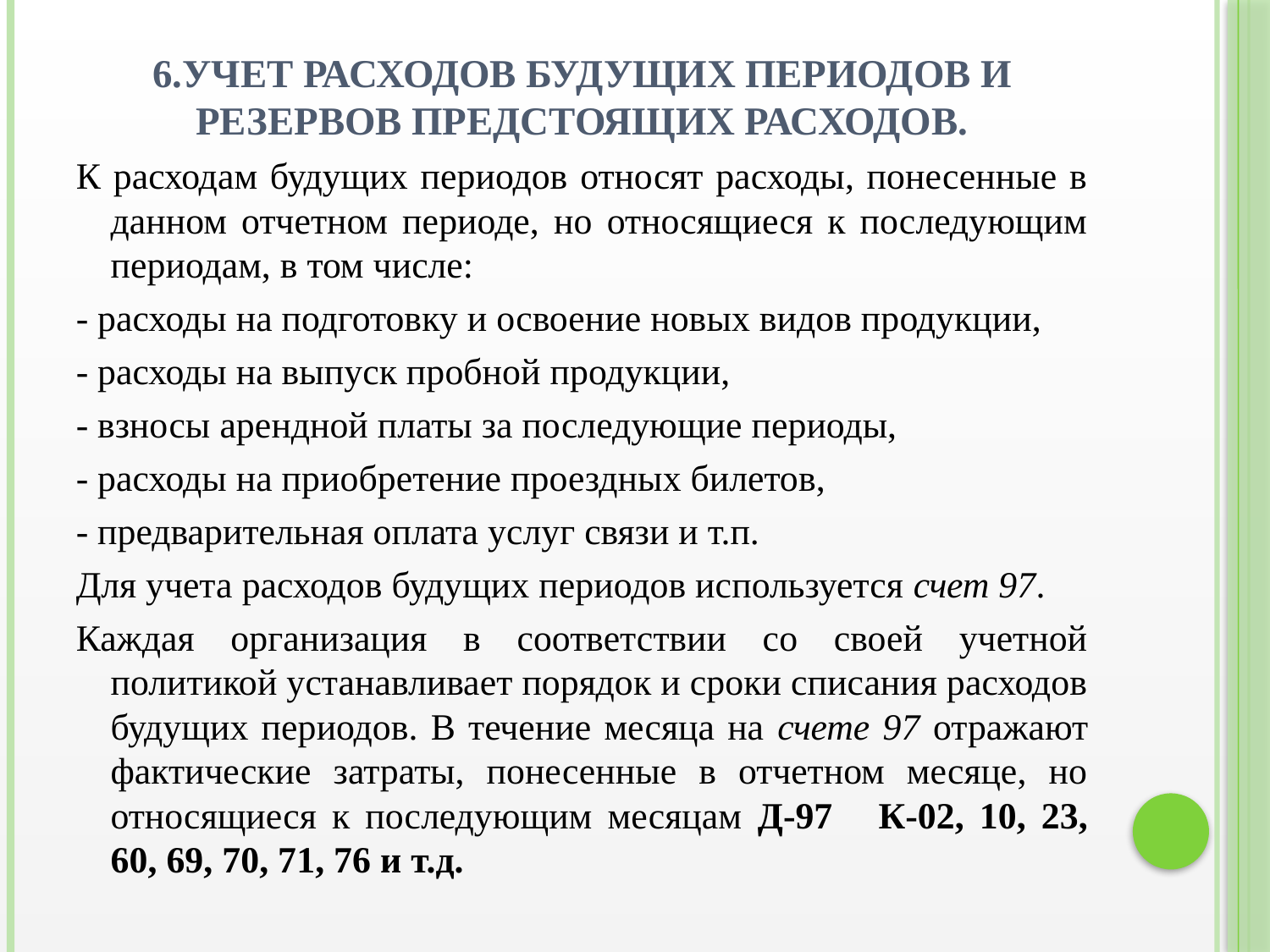

# 6.Учет расходов будущих периодов и резервов предстоящих расходов.
К расходам будущих периодов относят расходы, понесенные в данном отчетном периоде, но относящиеся к последующим периодам, в том числе:
- расходы на подготовку и освоение новых видов продукции,
- расходы на выпуск пробной продукции,
- взносы арендной платы за последующие периоды,
- расходы на приобретение проездных билетов,
- предварительная оплата услуг связи и т.п.
Для учета расходов будущих периодов используется счет 97.
Каждая организация в соответствии со своей учетной политикой устанавливает порядок и сроки списания расходов будущих периодов. В течение месяца на счете 97 отражают фактические затраты, понесенные в отчетном месяце, но относящиеся к последующим месяцам Д-97   К-02, 10, 23, 60, 69, 70, 71, 76 и т.д.